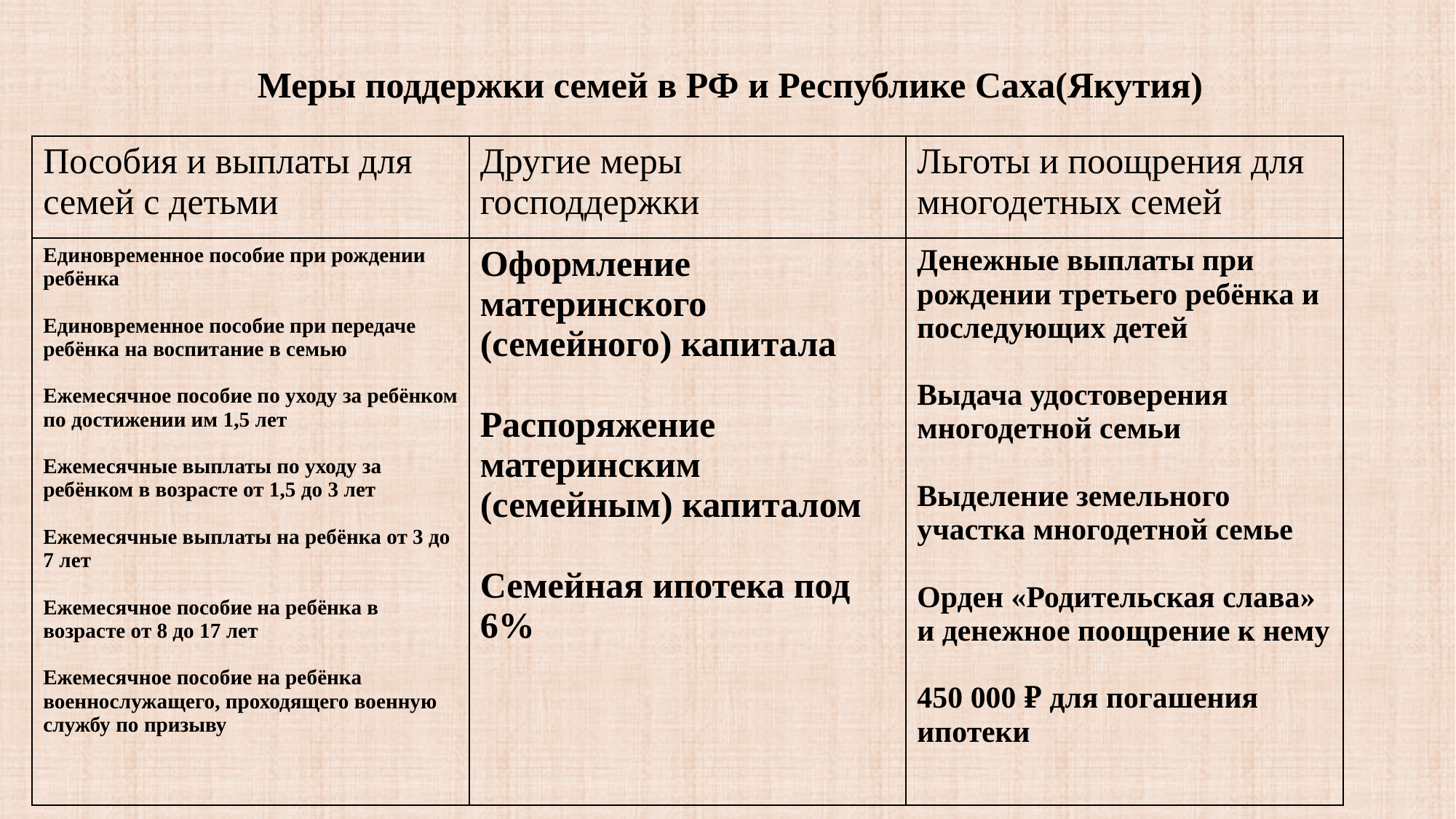

Меры поддержки семей в РФ и Республике Саха(Якутия)

| Пособия и выплаты для семей с детьми | Другие меры господдержки | Льготы и поощрения для многодетных семей |
| --- | --- | --- |
| Единовременное пособие при рождении ребёнка Единовременное пособие при передаче ребёнка на воспитание в семью Ежемесячное пособие по уходу за ребёнком по достижении им 1,5 лет Ежемесячные выплаты по уходу за ребёнком в возрасте от 1,5 до 3 лет Ежемесячные выплаты на ребёнка от 3 до 7 лет Ежемесячное пособие на ребёнка в возрасте от 8 до 17 лет Ежемесячное пособие на ребёнка военнослужащего, проходящего военную службу по призыву | Оформление материнского (семейного) капитала Распоряжение материнским (семейным) капиталом Семейная ипотека под 6% | Денежные выплаты при рождении третьего ребёнка и последующих детей Выдача удостоверения многодетной семьи Выделение земельного участка многодетной семье Орден «Родительская слава» и денежное поощрение к нему 450 000 ₽ для погашения ипотеки |